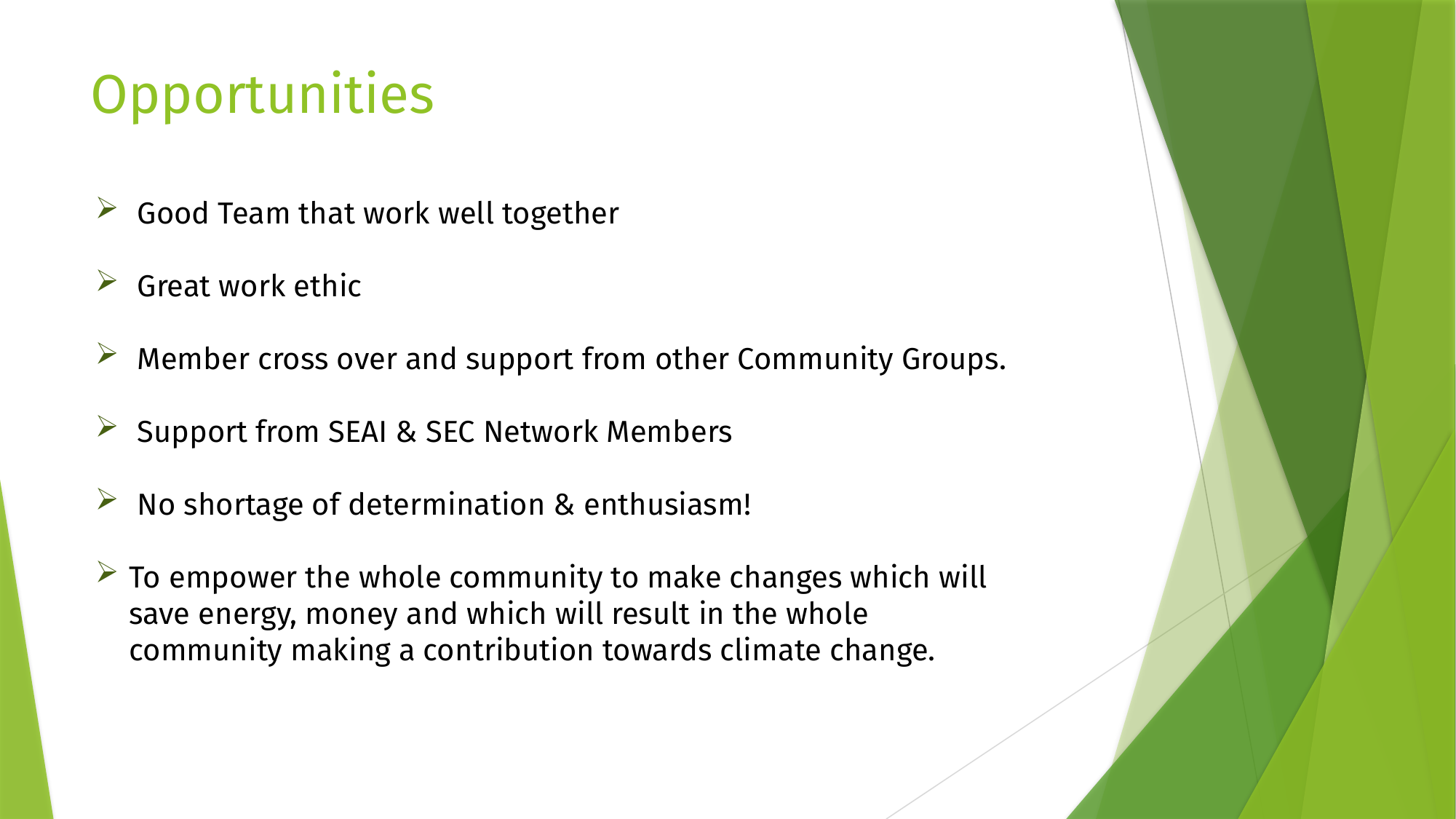

# Opportunities

 Good Team that work well together

 Great work ethic

 Member cross over and support from other Community Groups.

 Support from SEAI & SEC Network Members

 No shortage of determination & enthusiasm!

To empower the whole community to make changes which will save energy, money and which will result in the whole community making a contribution towards climate change.